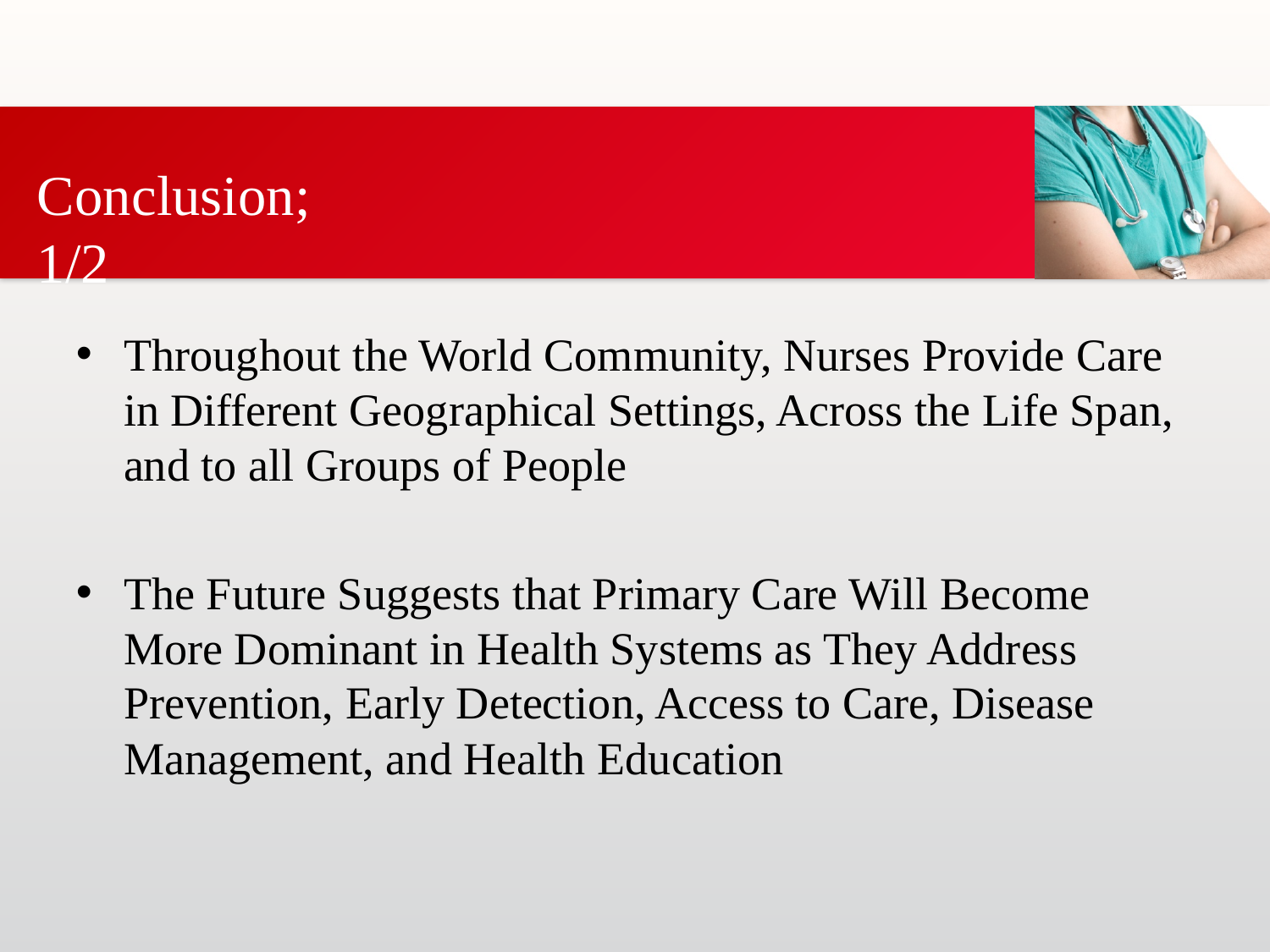

# Conclusion; 1/2
Throughout the World Community, Nurses Provide Care in Different Geographical Settings, Across the Life Span, and to all Groups of People

The Future Suggests that Primary Care Will Become More Dominant in Health Systems as They Address Prevention, Early Detection, Access to Care, Disease Management, and Health Education